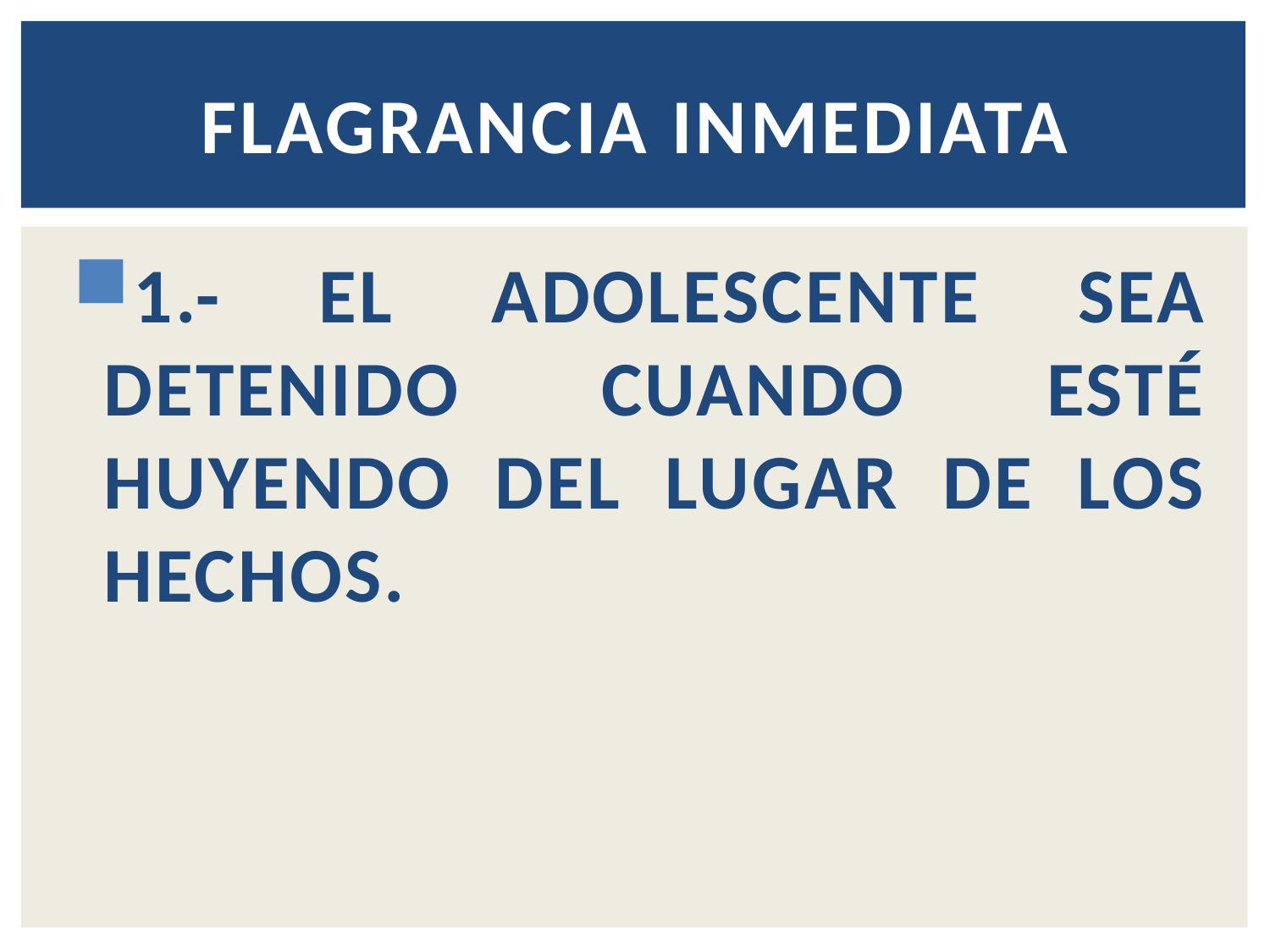

# FLAGRANCIA INMEDIATA
1.- EL ADOLESCENTE SEA DETENIDO CUANDO ESTÉ HUYENDO DEL LUGAR DE LOS HECHOS.